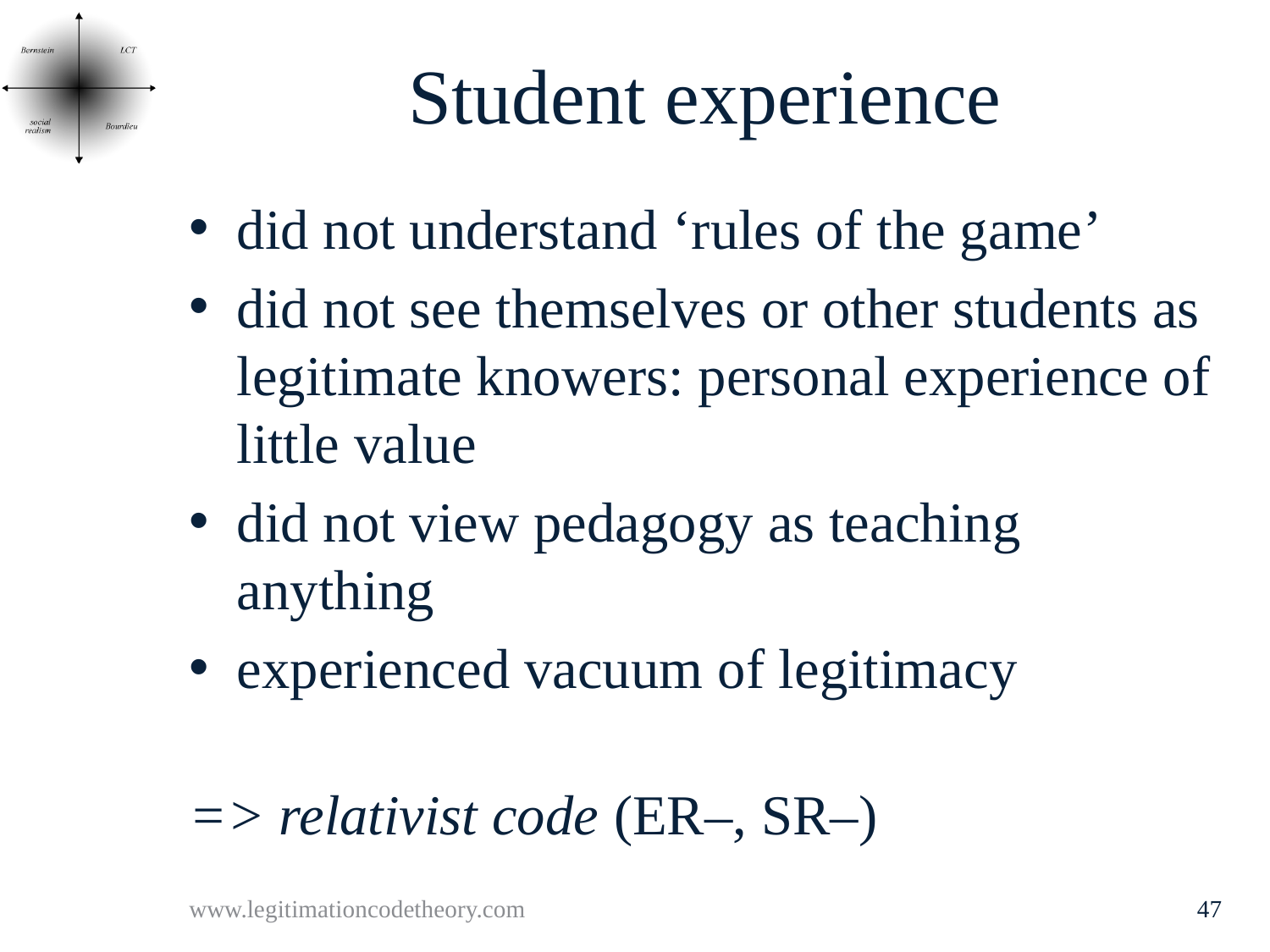

# Student experience

did not understand ‘rules of the game’
did not see themselves or other students as legitimate knowers: personal experience of little value
did not view pedagogy as teaching anything
experienced vacuum of legitimacy

=> relativist code (ER–, SR–)

www.legitimationcodetheory.com
47